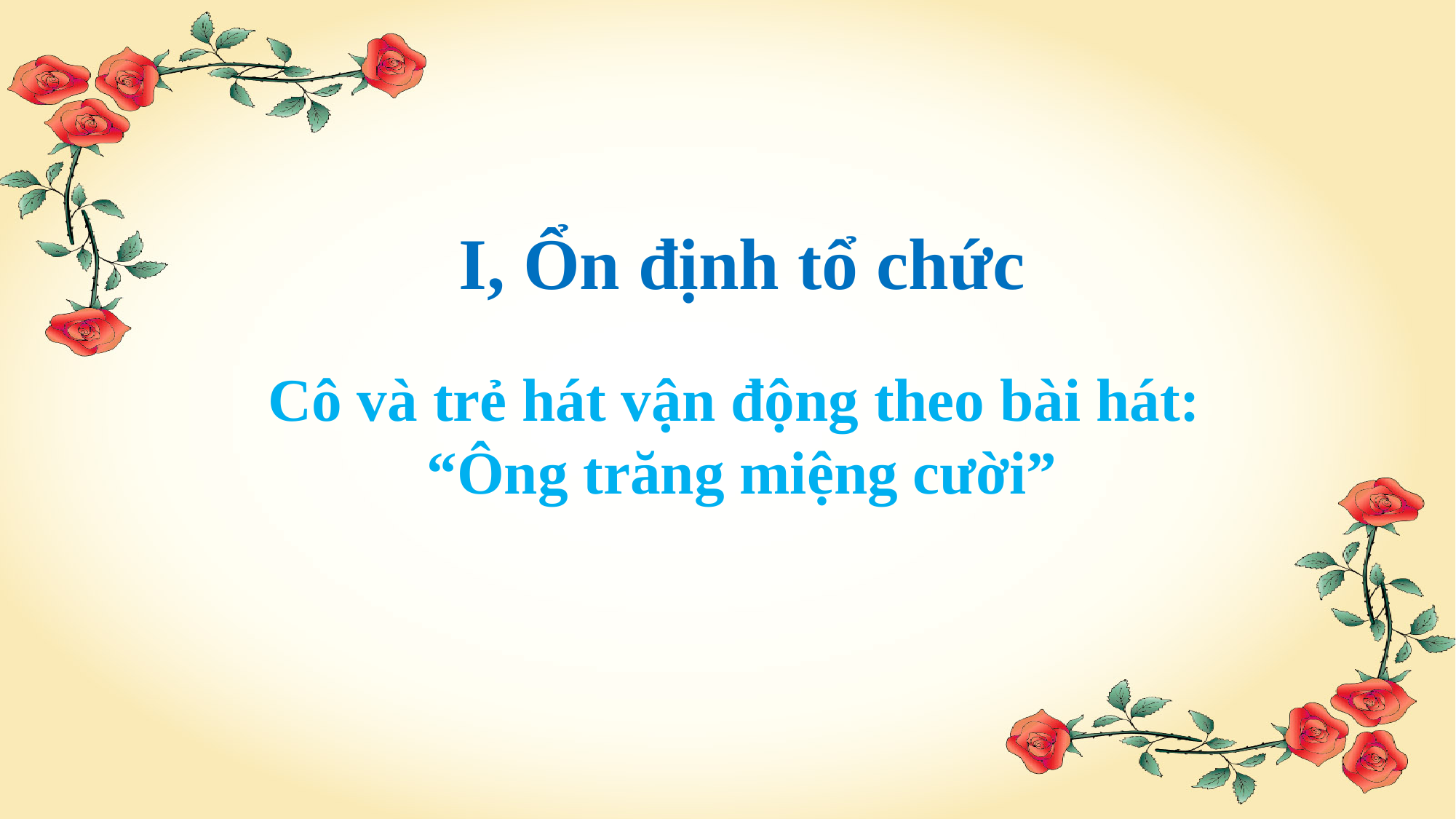

I, Ổn định tổ chức
Cô và trẻ hát vận động theo bài hát:
“Ông trăng miệng cười”